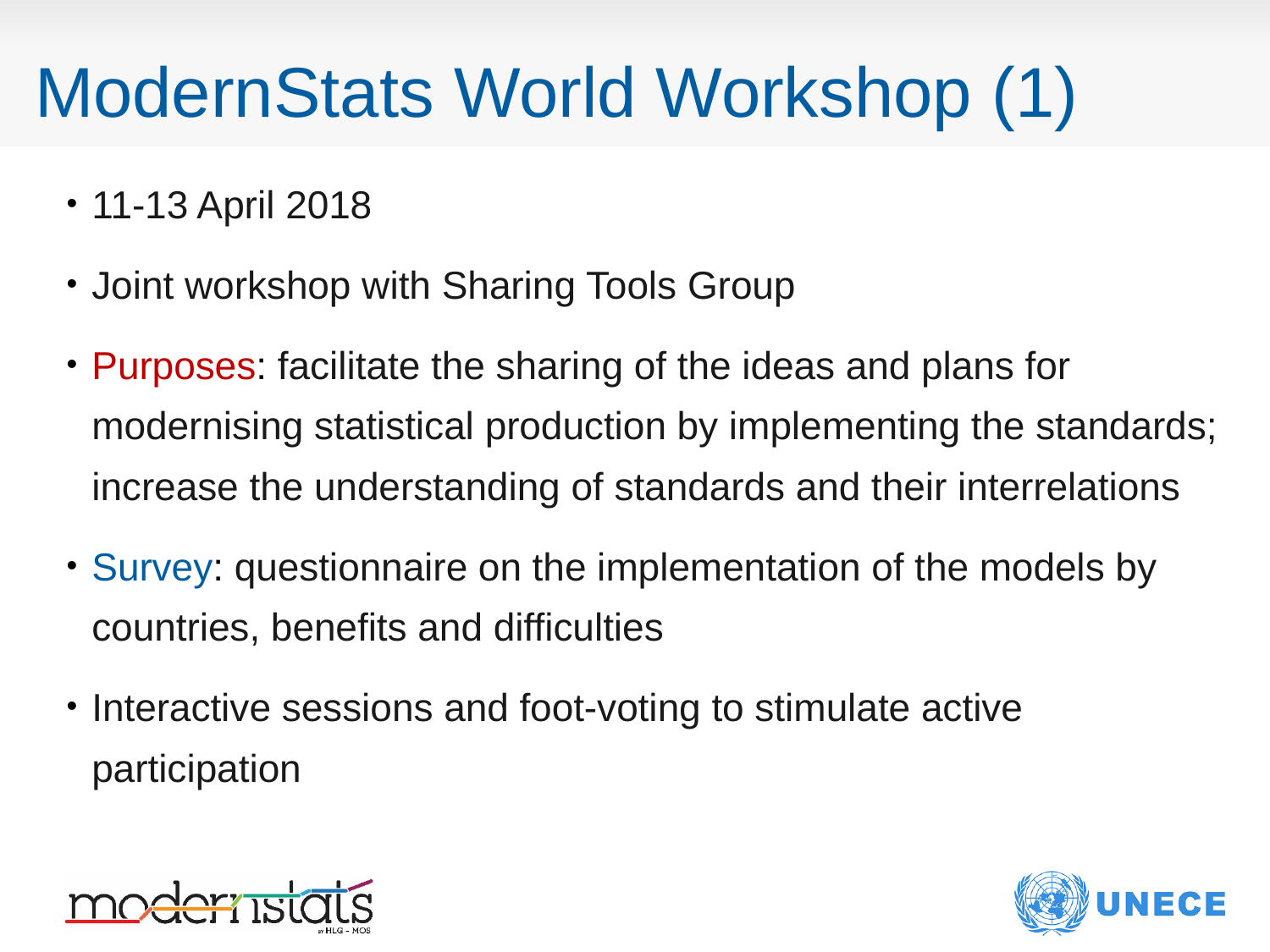

# ModernStats World Workshop (1)
11-13 April 2018
Joint workshop with Sharing Tools Group
Purposes: facilitate the sharing of the ideas and plans for modernising statistical production by implementing the standards; increase the understanding of standards and their interrelations
Survey: questionnaire on the implementation of the models by countries, benefits and difficulties
Interactive sessions and foot-voting to stimulate active participation